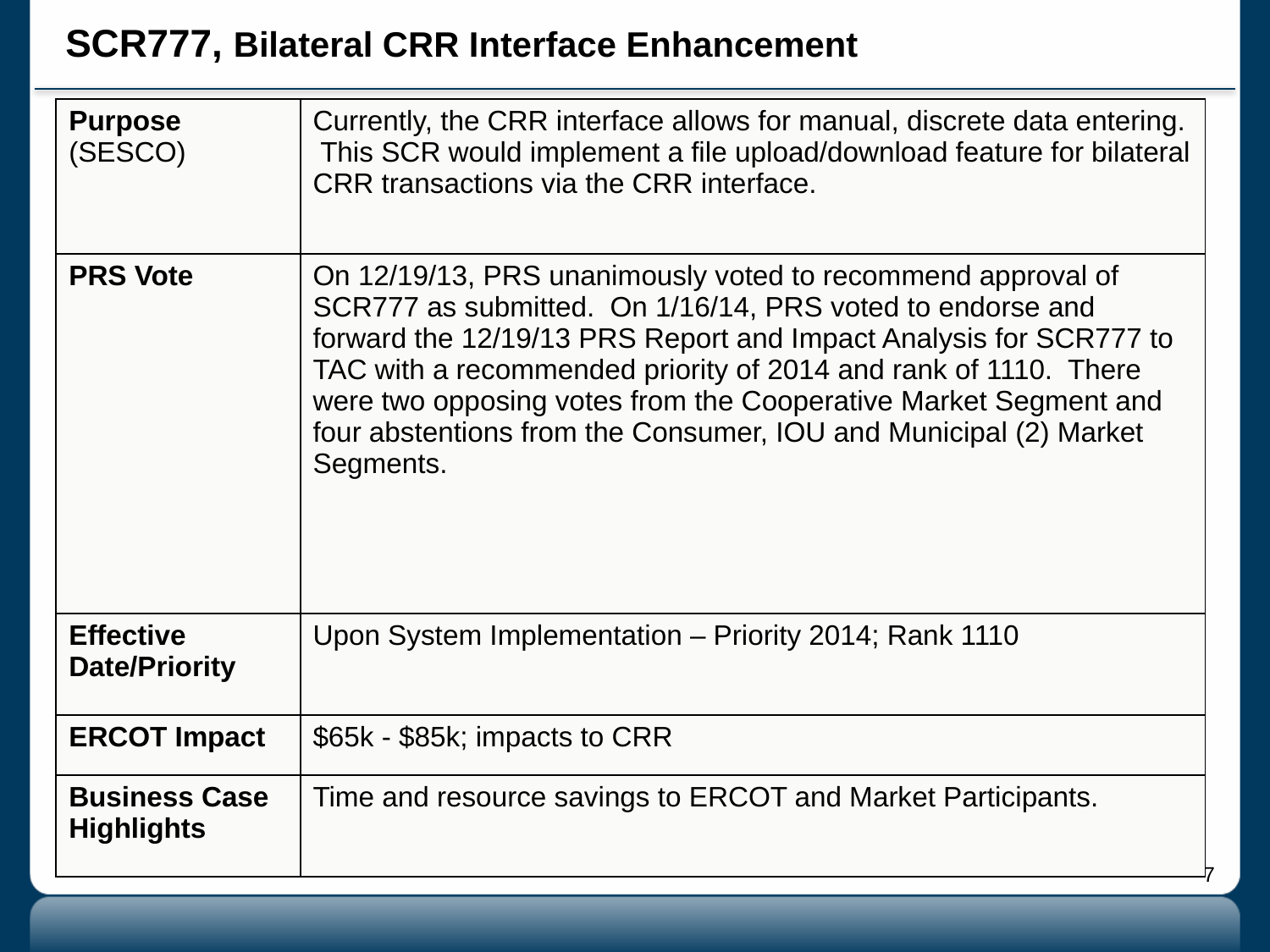

# SCR777, Bilateral CRR Interface Enhancement
| Purpose (SESCO) | Currently, the CRR interface allows for manual, discrete data entering. This SCR would implement a file upload/download feature for bilateral CRR transactions via the CRR interface. |
| --- | --- |
| PRS Vote | On 12/19/13, PRS unanimously voted to recommend approval of SCR777 as submitted. On 1/16/14, PRS voted to endorse and forward the 12/19/13 PRS Report and Impact Analysis for SCR777 to TAC with a recommended priority of 2014 and rank of 1110. There were two opposing votes from the Cooperative Market Segment and four abstentions from the Consumer, IOU and Municipal (2) Market Segments. |
| Effective Date/Priority | Upon System Implementation – Priority 2014; Rank 1110 |
| ERCOT Impact | $65k - $85k; impacts to CRR |
| Business Case Highlights | Time and resource savings to ERCOT and Market Participants. |